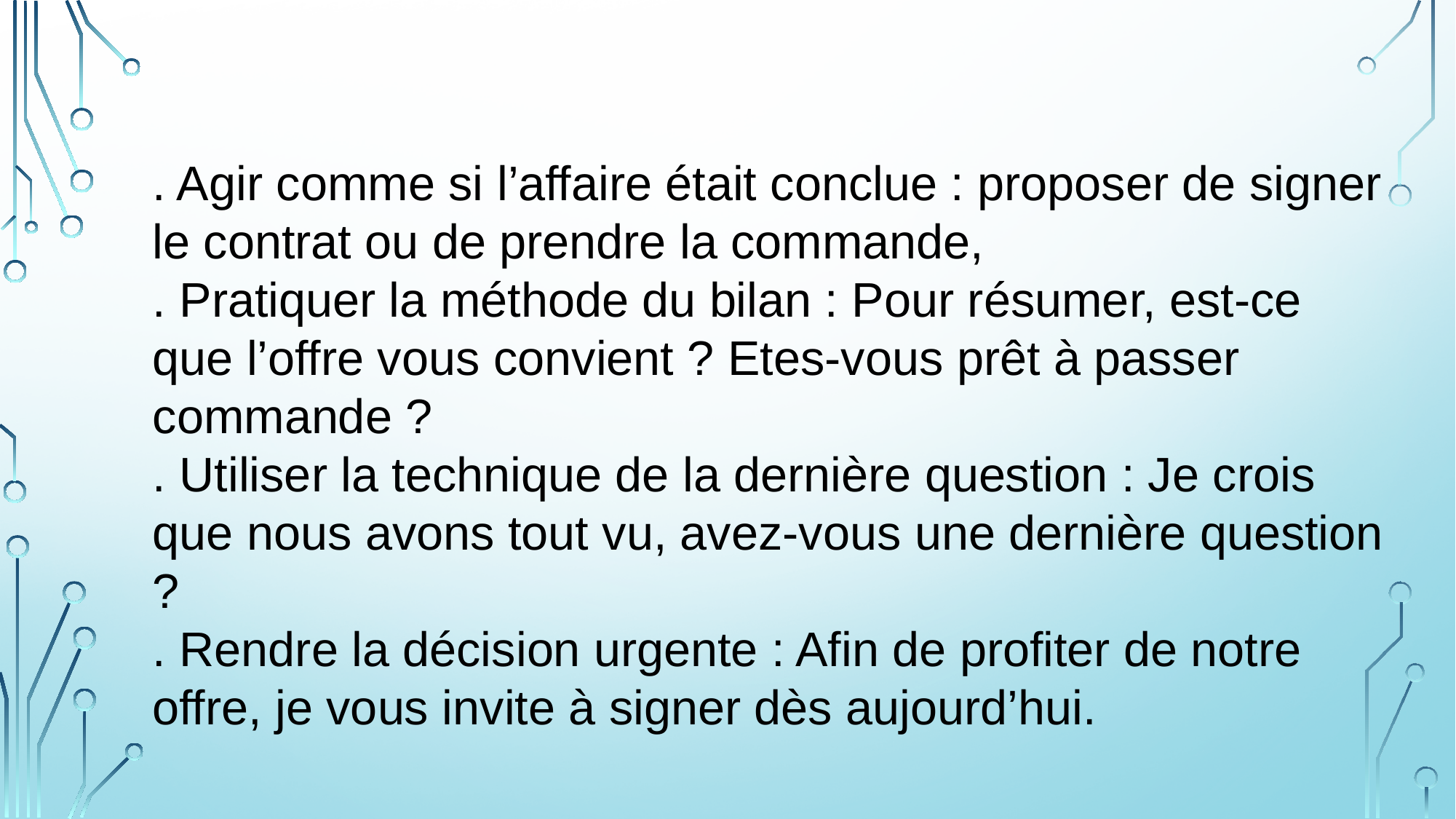

. Agir comme si l’affaire était conclue : proposer de signer le contrat ou de prendre la commande,
. Pratiquer la méthode du bilan : Pour résumer, est-ce que l’offre vous convient ? Etes-vous prêt à passer commande ?
. Utiliser la technique de la dernière question : Je crois que nous avons tout vu, avez-vous une dernière question ?
. Rendre la décision urgente : Afin de profiter de notre offre, je vous invite à signer dès aujourd’hui.